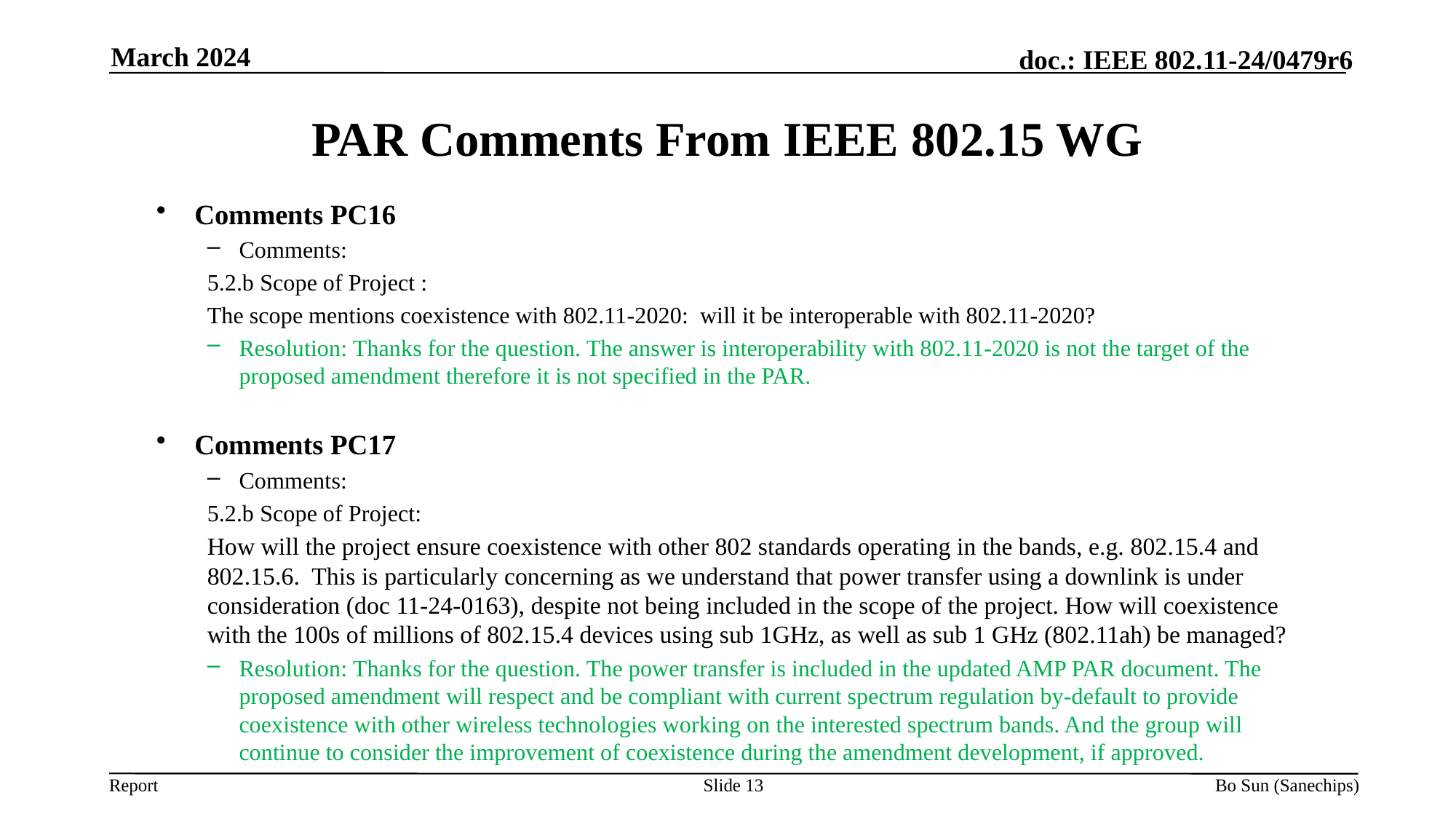

March 2024
PAR Comments From IEEE 802.15 WG
Comments PC16
Comments:
5.2.b Scope of Project :
The scope mentions coexistence with 802.11-2020:  will it be interoperable with 802.11-2020?
Resolution: Thanks for the question. The answer is interoperability with 802.11-2020 is not the target of the proposed amendment therefore it is not specified in the PAR.

Comments PC17
Comments:
5.2.b Scope of Project:
How will the project ensure coexistence with other 802 standards operating in the bands, e.g. 802.15.4 and 802.15.6.  This is particularly concerning as we understand that power transfer using a downlink is under consideration (doc 11-24-0163), despite not being included in the scope of the project. How will coexistence with the 100s of millions of 802.15.4 devices using sub 1GHz, as well as sub 1 GHz (802.11ah) be managed?
Resolution: Thanks for the question. The power transfer is included in the updated AMP PAR document. The proposed amendment will respect and be compliant with current spectrum regulation by-default to provide coexistence with other wireless technologies working on the interested spectrum bands. And the group will continue to consider the improvement of coexistence during the amendment development, if approved.
Slide 13
Bo Sun (Sanechips)